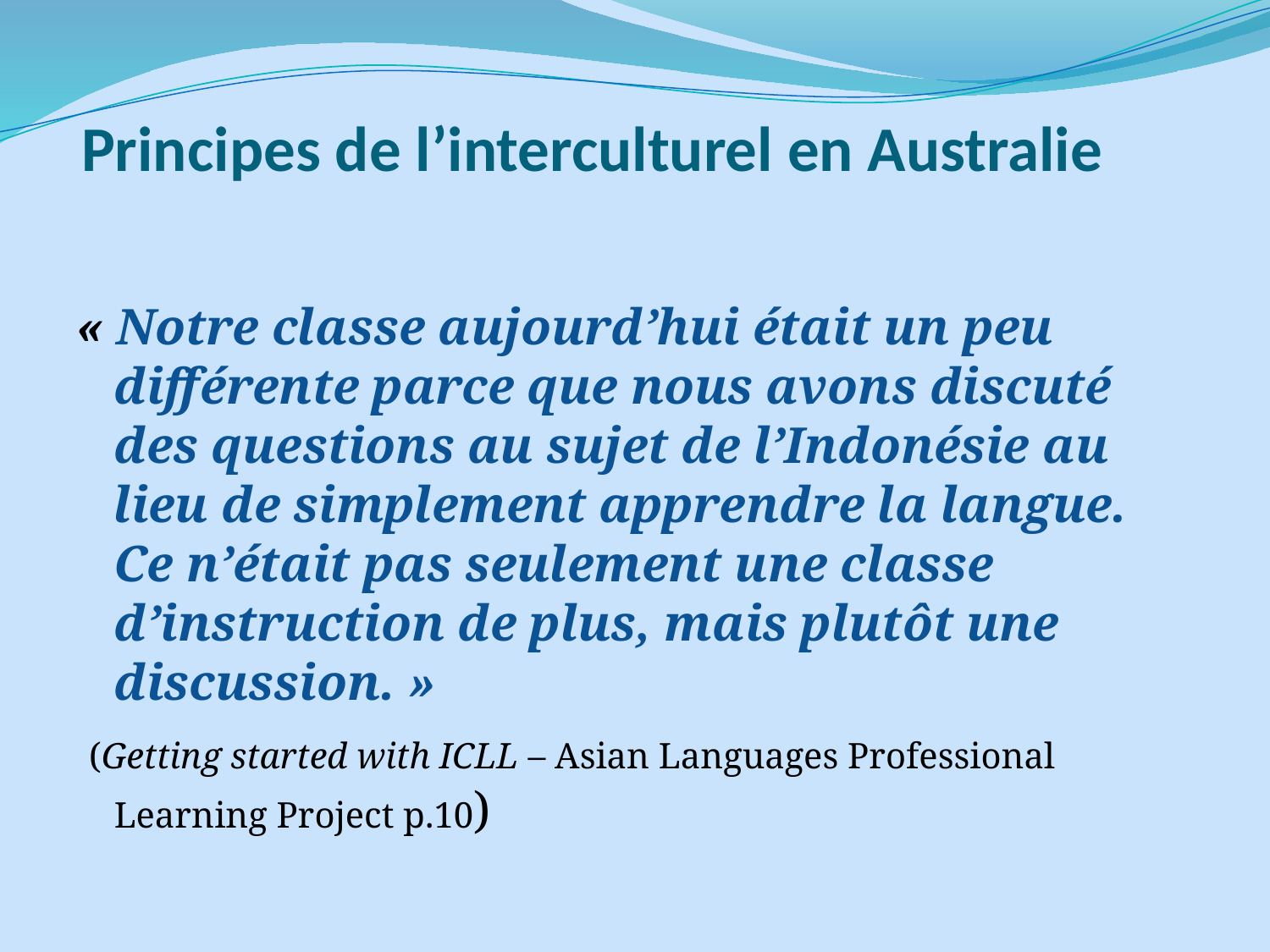

# Principes de l’interculturel en Australie

« Notre classe aujourd’hui était un peu différente parce que nous avons discuté des questions au sujet de l’Indonésie au lieu de simplement apprendre la langue. Ce n’était pas seulement une classe d’instruction de plus, mais plutôt une discussion. »
 (Getting started with ICLL – Asian Languages Professional Learning Project p.10)